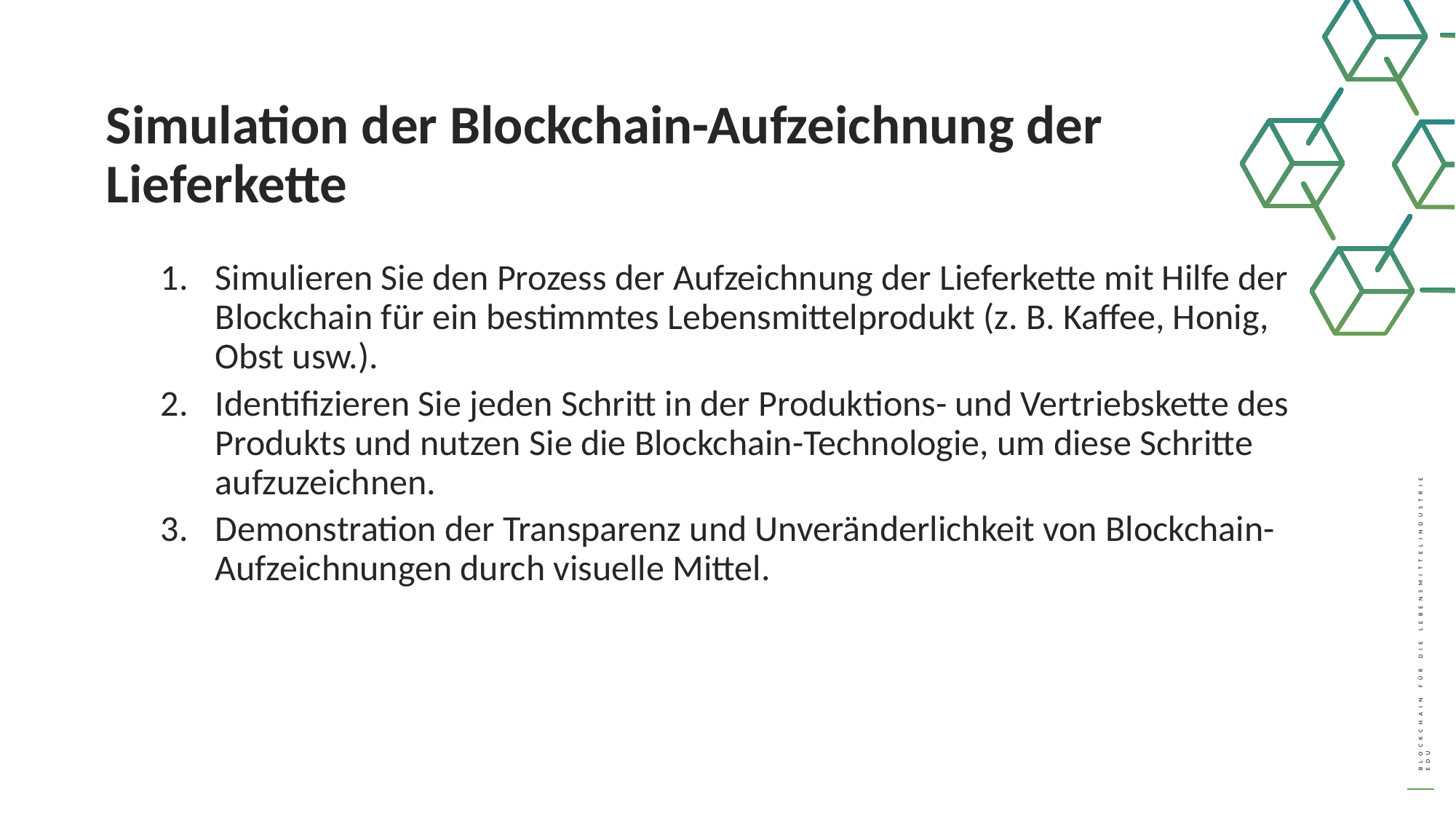

Simulation der Blockchain-Aufzeichnung der Lieferkette
Simulieren Sie den Prozess der Aufzeichnung der Lieferkette mit Hilfe der Blockchain für ein bestimmtes Lebensmittelprodukt (z. B. Kaffee, Honig, Obst usw.).
Identifizieren Sie jeden Schritt in der Produktions- und Vertriebskette des Produkts und nutzen Sie die Blockchain-Technologie, um diese Schritte aufzuzeichnen.
Demonstration der Transparenz und Unveränderlichkeit von Blockchain-Aufzeichnungen durch visuelle Mittel.